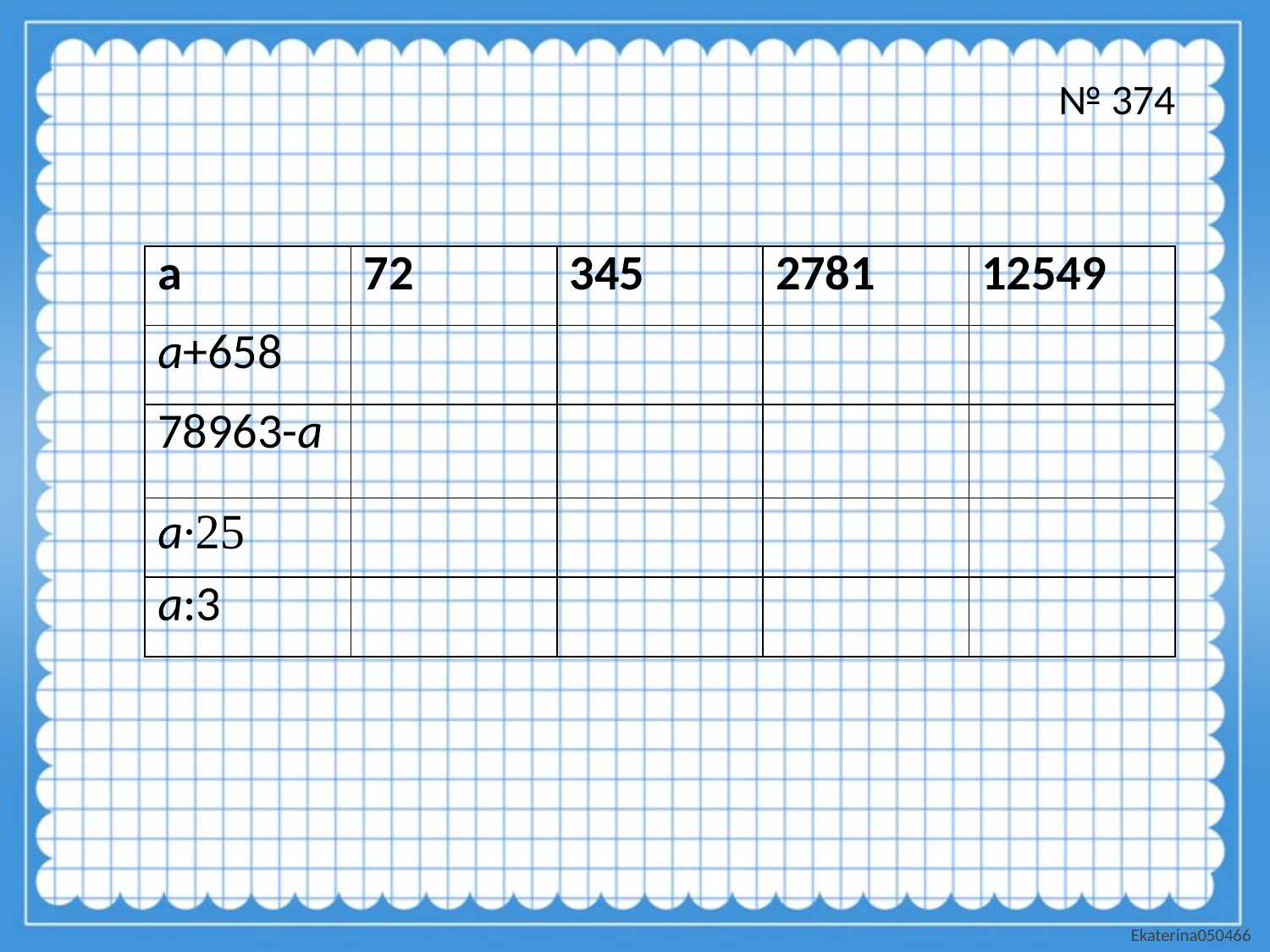

№ 374
| а | 72 | 345 | 2781 | 12549 |
| --- | --- | --- | --- | --- |
| а+658 |  |  |  |  |
| 78963-а |  |  |  |  |
| а∙25 |  |  |  |  |
| а:3 |  |  |  |  |